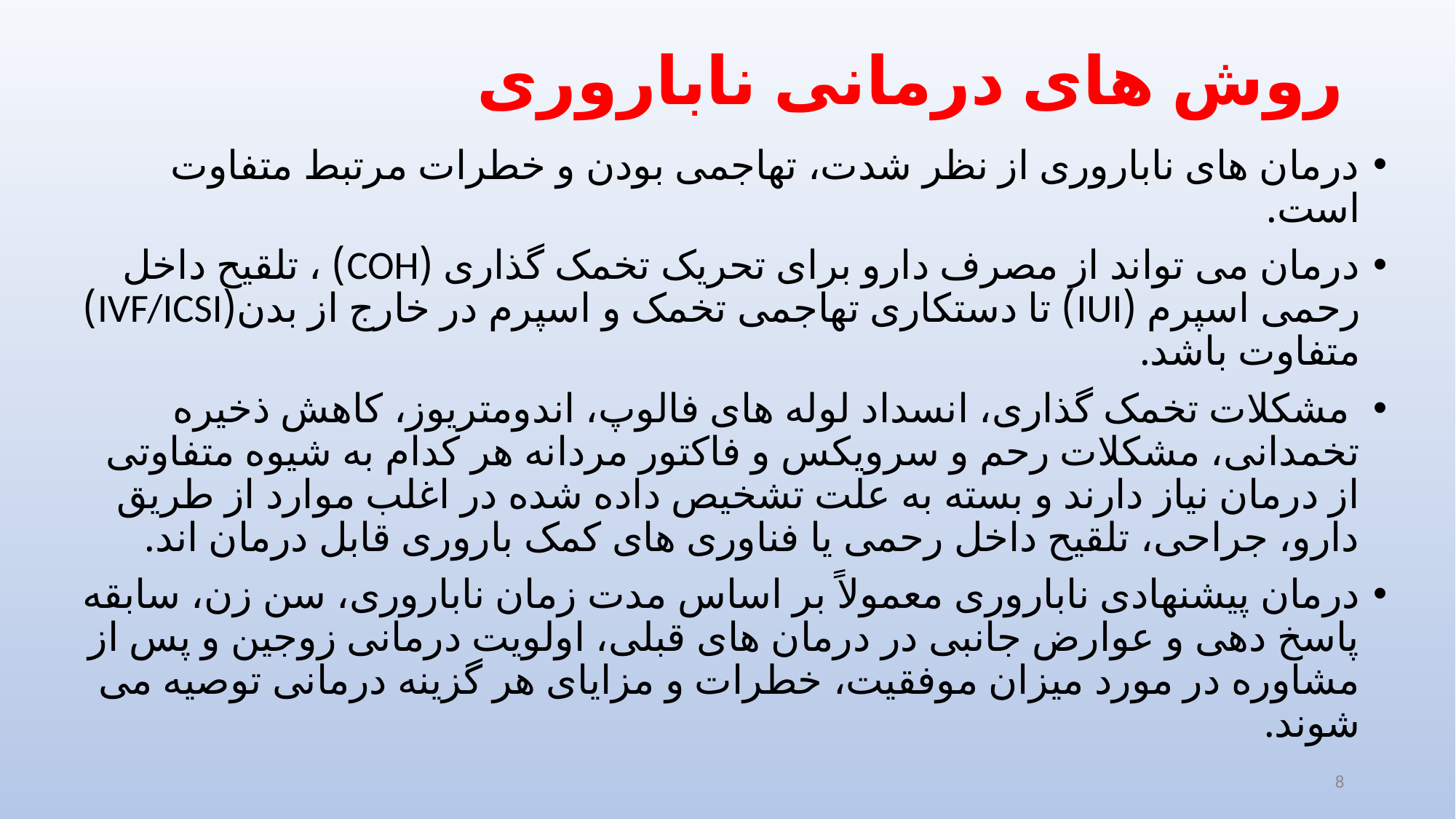

# روش های درمانی ناباروری
درمان های ناباروری از نظر شدت، تهاجمی بودن و خطرات مرتبط متفاوت است.
درمان می تواند از مصرف دارو برای تحریک تخمک گذاری (COH) ، تلقیح داخل رحمی اسپرم (IUI) تا دستکاری تهاجمی تخمک و اسپرم در خارج از بدن(IVF/ICSI) متفاوت باشد.
 مشکلات تخمک گذاری، انسداد لوله های فالوپ، اندومتریوز، کاهش ذخیره تخمدانی، مشکلات رحم و سرویکس و فاکتور مردانه هر کدام به شیوه متفاوتی از درمان نیاز دارند و بسته به علت تشخیص داده شده در اغلب موارد از طریق دارو، جراحی، تلقیح داخل رحمی یا فناوری های کمک باروری قابل درمان اند.
درمان پیشنهادی ناباروری معمولاً بر اساس مدت زمان ناباروری، سن زن، سابقه پاسخ دهی و عوارض جانبی در درمان های قبلی، اولویت درمانی زوجین و پس از مشاوره در مورد میزان موفقیت، خطرات و مزایای هر گزینه درمانی توصیه می شوند.
8